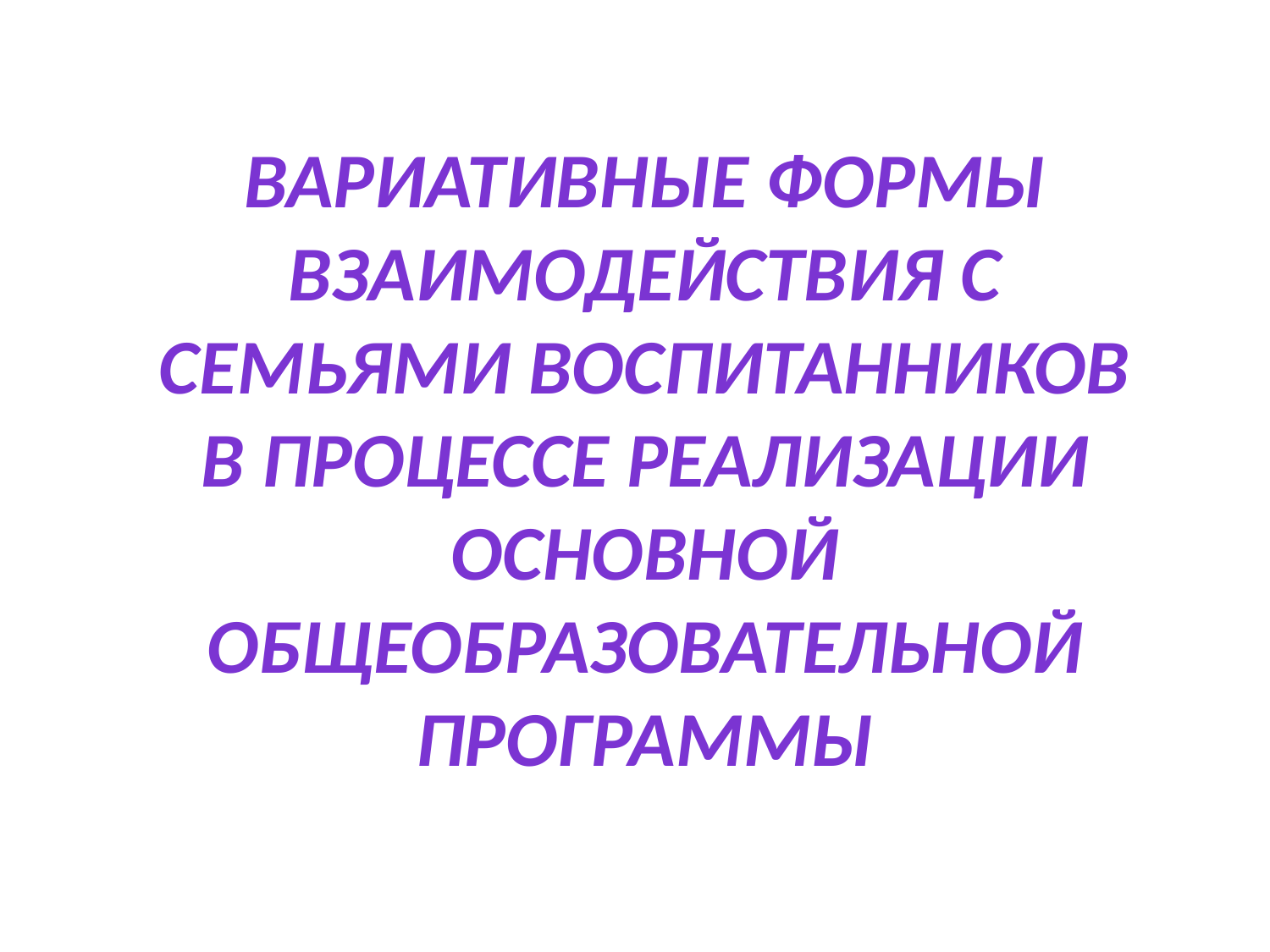

# Вариативные формы взаимодействия с семьями воспитанников в процессе реализации основной общеобразовательной программы